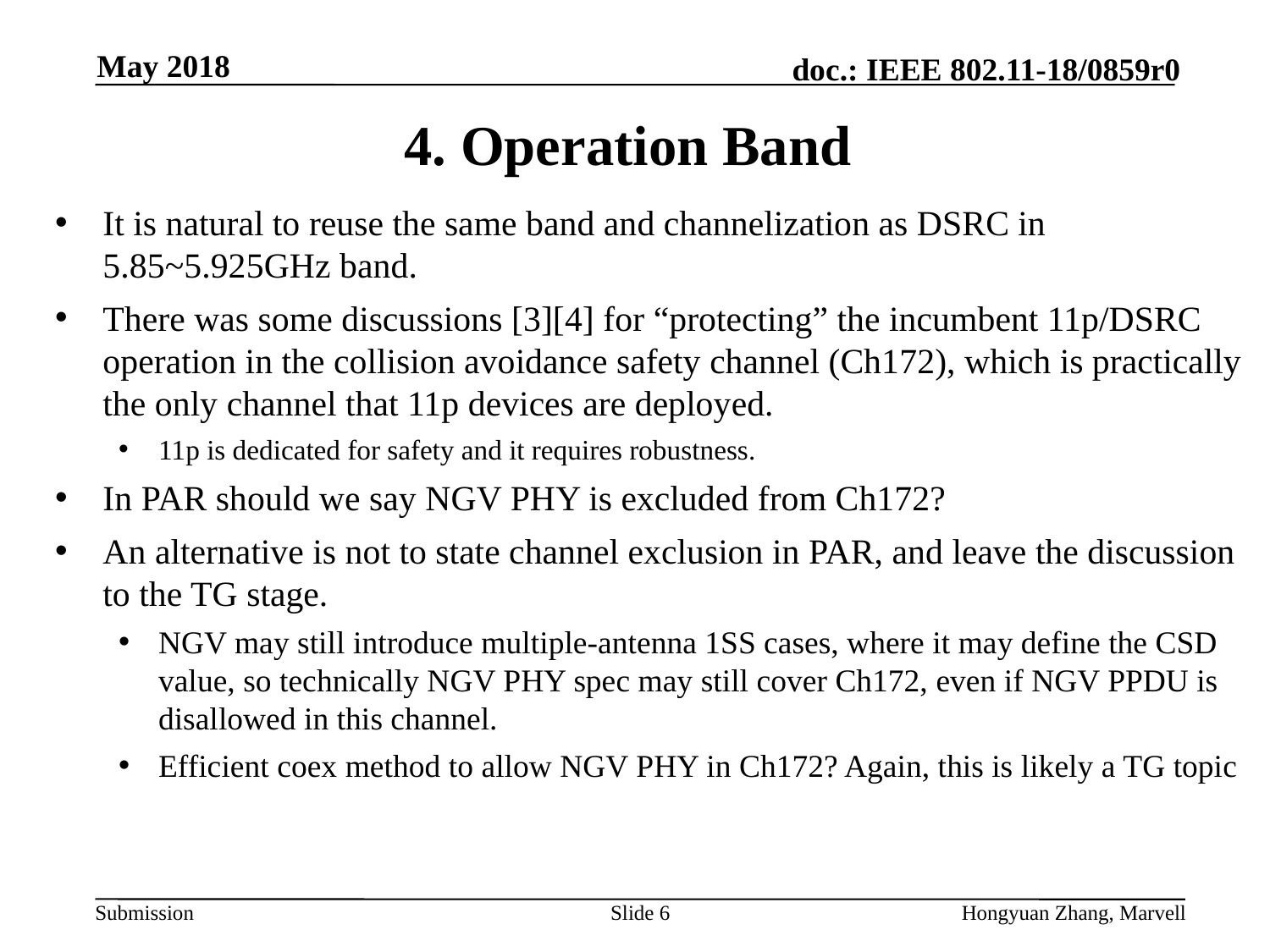

May 2018
# 4. Operation Band
It is natural to reuse the same band and channelization as DSRC in 5.85~5.925GHz band.
There was some discussions [3][4] for “protecting” the incumbent 11p/DSRC operation in the collision avoidance safety channel (Ch172), which is practically the only channel that 11p devices are deployed.
11p is dedicated for safety and it requires robustness.
In PAR should we say NGV PHY is excluded from Ch172?
An alternative is not to state channel exclusion in PAR, and leave the discussion to the TG stage.
NGV may still introduce multiple-antenna 1SS cases, where it may define the CSD value, so technically NGV PHY spec may still cover Ch172, even if NGV PPDU is disallowed in this channel.
Efficient coex method to allow NGV PHY in Ch172? Again, this is likely a TG topic
Slide 6
Hongyuan Zhang, Marvell